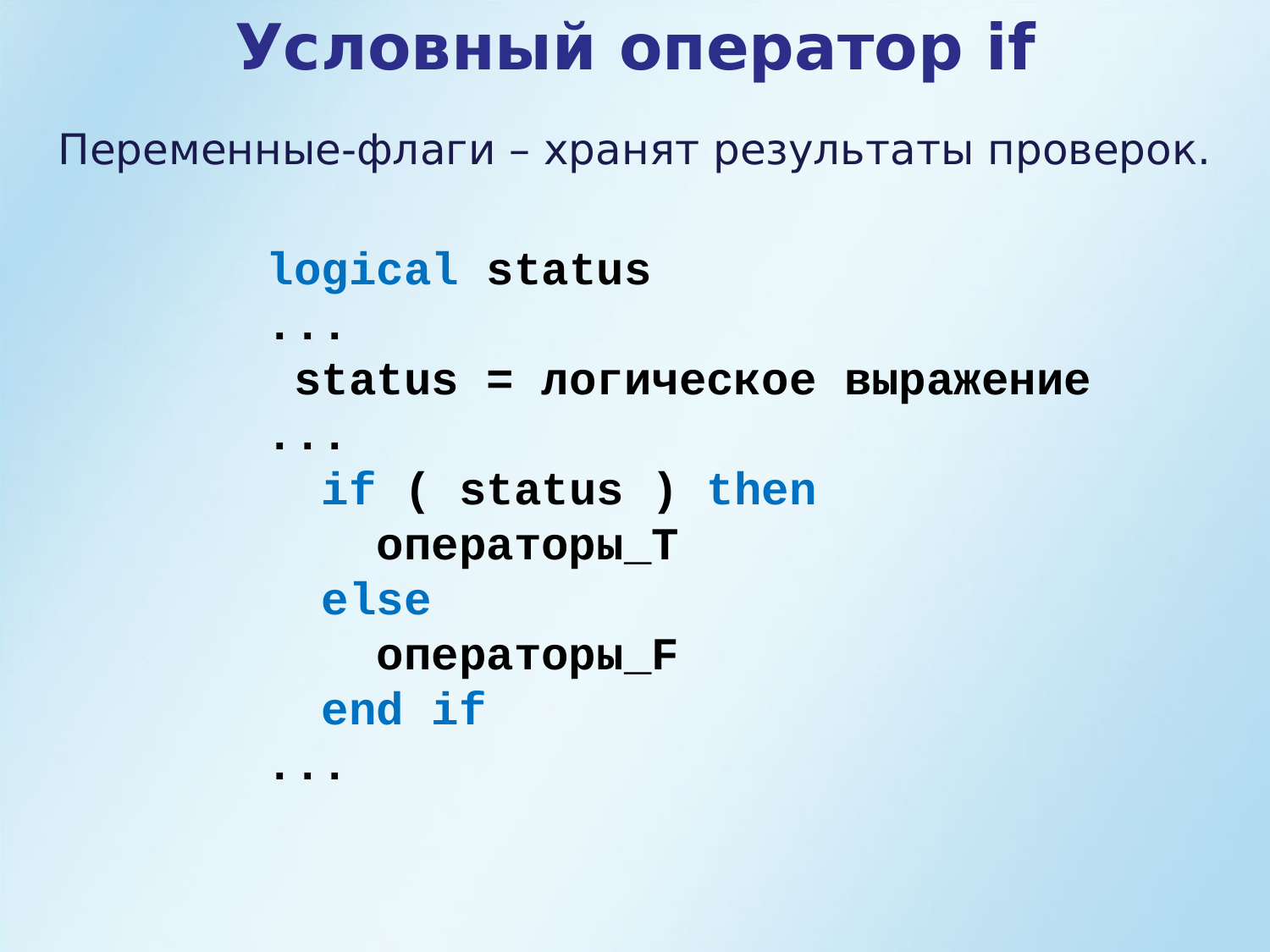

Условный оператор if
Переменные-флаги – хранят результаты проверок.
logical status
...
 status = логическое выражение
...
  if ( status ) then
    операторы_T
  else
    операторы_F
  end if
...